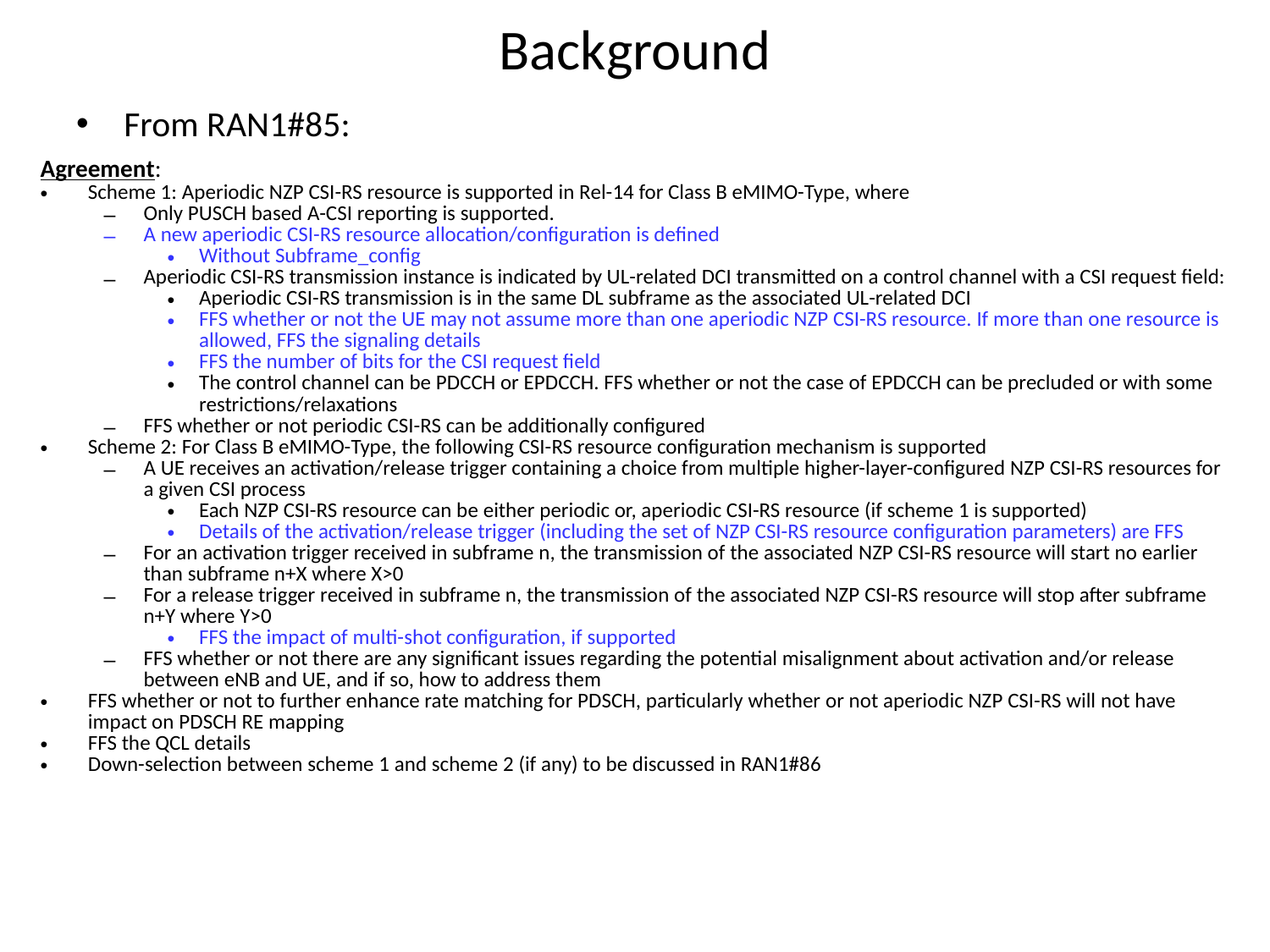

# Background
From RAN1#85:

| Agreement: Scheme 1: Aperiodic NZP CSI-RS resource is supported in Rel-14 for Class B eMIMO-Type, where Only PUSCH based A-CSI reporting is supported. A new aperiodic CSI-RS resource allocation/configuration is defined Without Subframe\_config Aperiodic CSI-RS transmission instance is indicated by UL-related DCI transmitted on a control channel with a CSI request field: Aperiodic CSI-RS transmission is in the same DL subframe as the associated UL-related DCI FFS whether or not the UE may not assume more than one aperiodic NZP CSI-RS resource. If more than one resource is allowed, FFS the signaling details FFS the number of bits for the CSI request field The control channel can be PDCCH or EPDCCH. FFS whether or not the case of EPDCCH can be precluded or with some restrictions/relaxations FFS whether or not periodic CSI-RS can be additionally configured Scheme 2: For Class B eMIMO-Type, the following CSI-RS resource configuration mechanism is supported A UE receives an activation/release trigger containing a choice from multiple higher-layer-configured NZP CSI-RS resources for a given CSI process Each NZP CSI-RS resource can be either periodic or, aperiodic CSI-RS resource (if scheme 1 is supported) Details of the activation/release trigger (including the set of NZP CSI-RS resource configuration parameters) are FFS For an activation trigger received in subframe n, the transmission of the associated NZP CSI-RS resource will start no earlier than subframe n+X where X>0 For a release trigger received in subframe n, the transmission of the associated NZP CSI-RS resource will stop after subframe n+Y where Y>0 FFS the impact of multi-shot configuration, if supported FFS whether or not there are any significant issues regarding the potential misalignment about activation and/or release between eNB and UE, and if so, how to address them FFS whether or not to further enhance rate matching for PDSCH, particularly whether or not aperiodic NZP CSI-RS will not have impact on PDSCH RE mapping FFS the QCL details Down-selection between scheme 1 and scheme 2 (if any) to be discussed in RAN1#86 |
| --- |